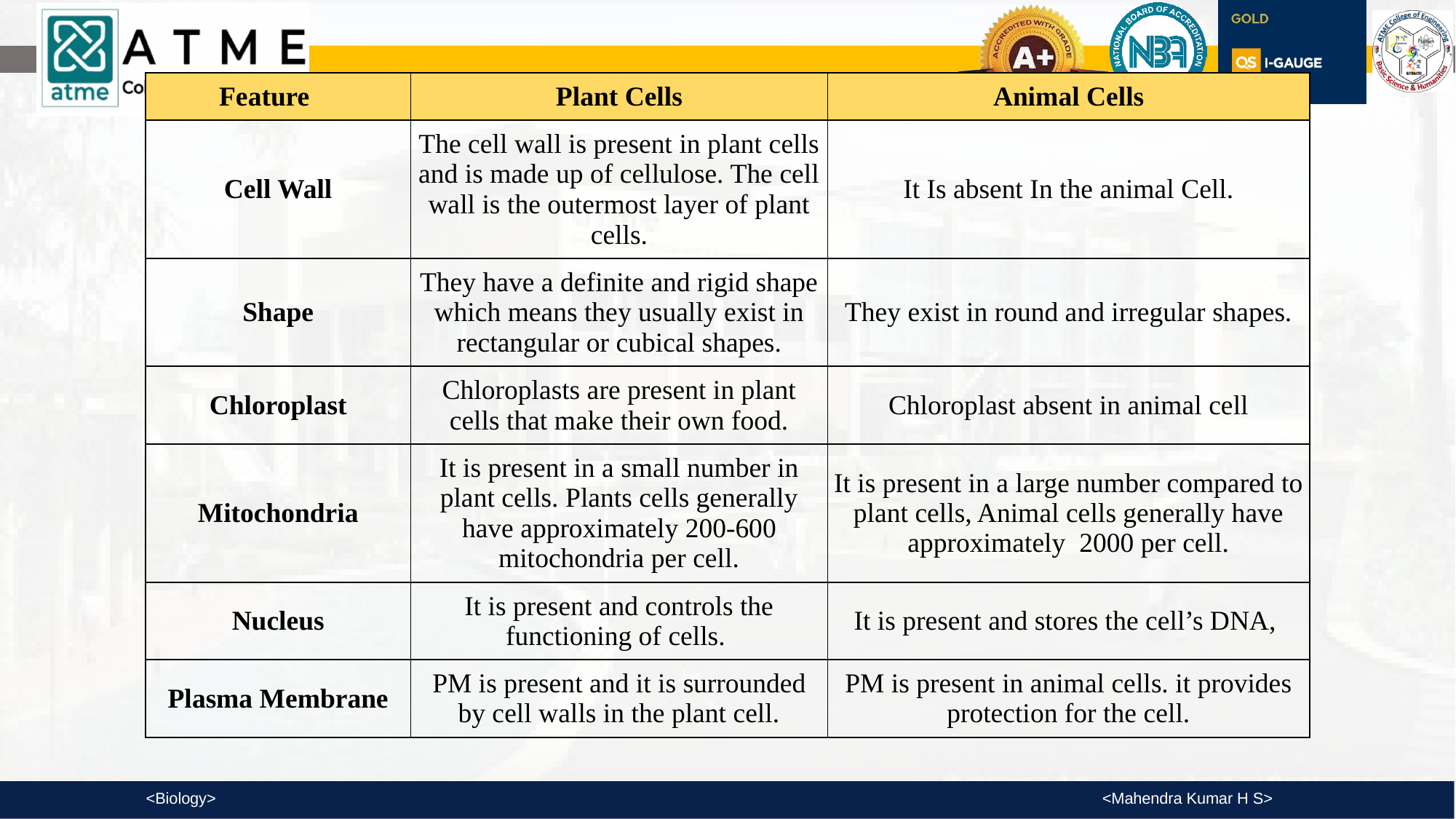

| Feature | Plant Cells | Animal Cells |
| --- | --- | --- |
| Cell Wall | The cell wall is present in plant cells and is made up of cellulose. The cell wall is the outermost layer of plant cells. | It Is absent In the animal Cell. |
| Shape | They have a definite and rigid shape which means they usually exist in rectangular or cubical shapes. | They exist in round and irregular shapes. |
| Chloroplast | Chloroplasts are present in plant cells that make their own food. | Chloroplast absent in animal cell |
| Mitochondria | It is present in a small number in plant cells. Plants cells generally have approximately 200-600 mitochondria per cell. | It is present in a large number compared to plant cells, Animal cells generally have approximately  2000 per cell. |
| Nucleus | It is present and controls the functioning of cells. | It is present and stores the cell’s DNA, |
| Plasma Membrane | PM is present and it is surrounded by cell walls in the plant cell. | PM is present in animal cells. it provides protection for the cell. |